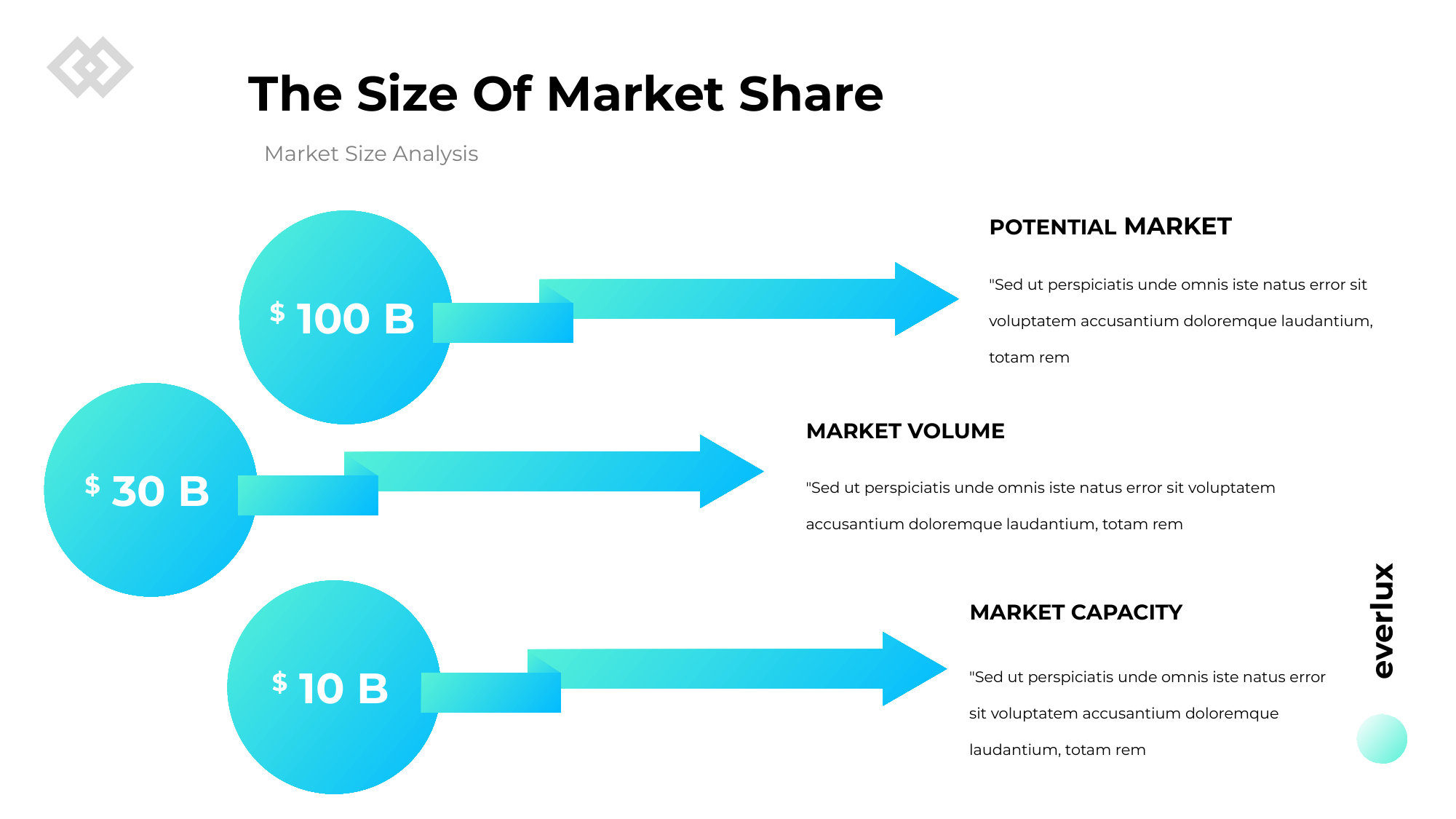

The Size Of Market Share

Market Size Analysis
POTENTIAL MARKET

"Sed ut perspiciatis unde omnis iste natus error sit voluptatem accusantium doloremque laudantium, totam rem
$ 100 B

MARKET VOLUME
"Sed ut perspiciatis unde omnis iste natus error sit voluptatem accusantium doloremque laudantium, totam rem
$ 30 B
everlux

MARKET CAPACITY
"Sed ut perspiciatis unde omnis iste natus error sit voluptatem accusantium doloremque laudantium, totam rem
$ 10 B